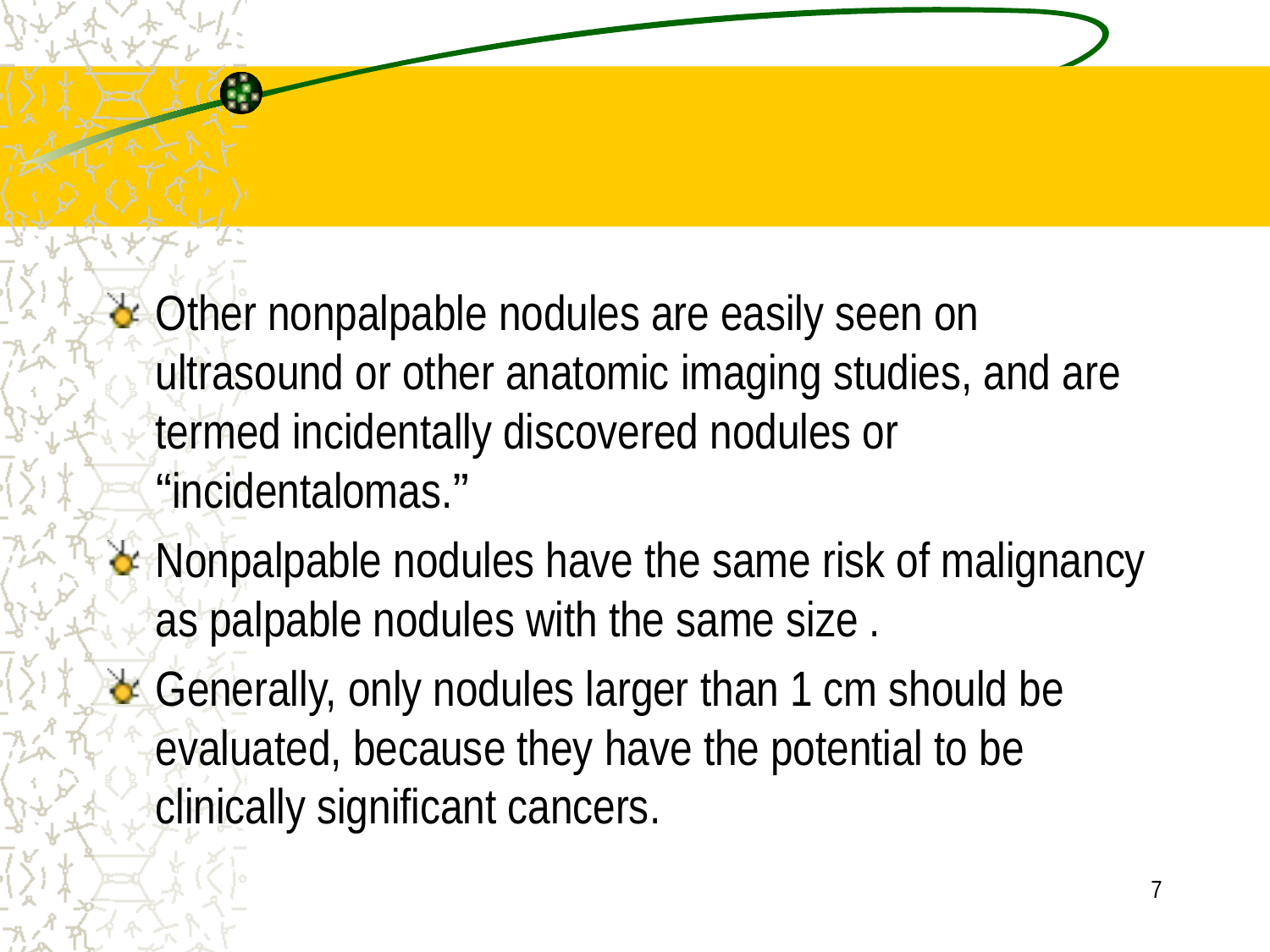

#
Other nonpalpable nodules are easily seen on ultrasound or other anatomic imaging studies, and are termed incidentally discovered nodules or “incidentalomas.”
Nonpalpable nodules have the same risk of malignancy as palpable nodules with the same size .
Generally, only nodules larger than 1 cm should be evaluated, because they have the potential to be clinically significant cancers.
7